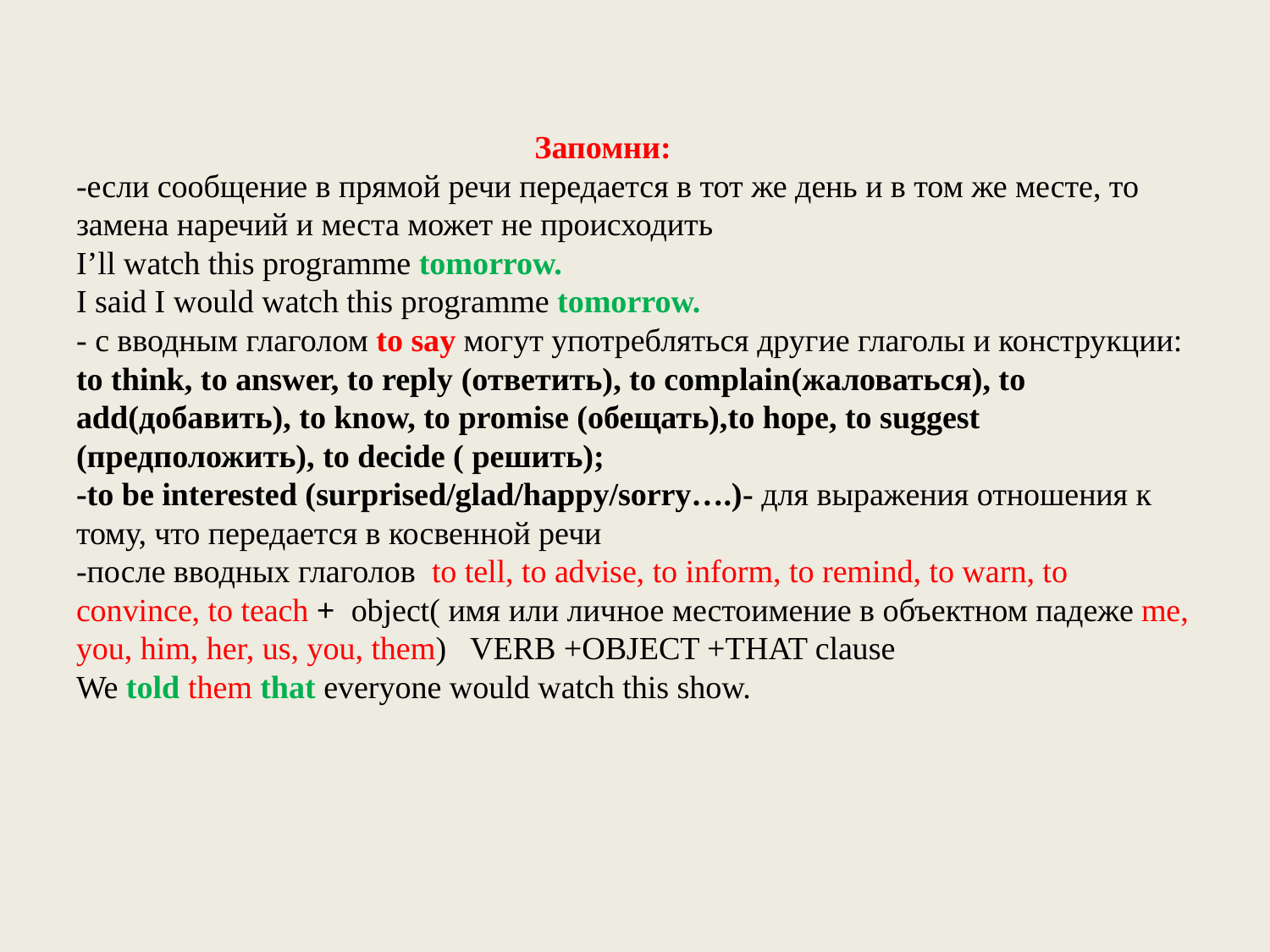

# Запомни: -если сообщение в прямой речи передается в тот же день и в том же месте, то замена наречий и места может не происходить I’ll watch this programme tomorrow. I said I would watch this programme tomorrow. - с вводным глаголом to say могут употребляться другие глаголы и конструкции: to think, to answer, to reply (ответить), to complain(жаловаться), to add(добавить), to know, to promise (обещать),to hope, to suggest (предположить), to decide ( решить); -to be interested (surprised/glad/happy/sorry….)- для выражения отношения к тому, что передается в косвенной речи -после вводных глаголов  to tell, to advise, to inform, to remind, to warn, to convince, to teach +  object( имя или личное местоимение в объектном падеже me, you, him, her, us, you, them)   VERB +OBJECT +THAT clause We told them that everyone would watch this show.